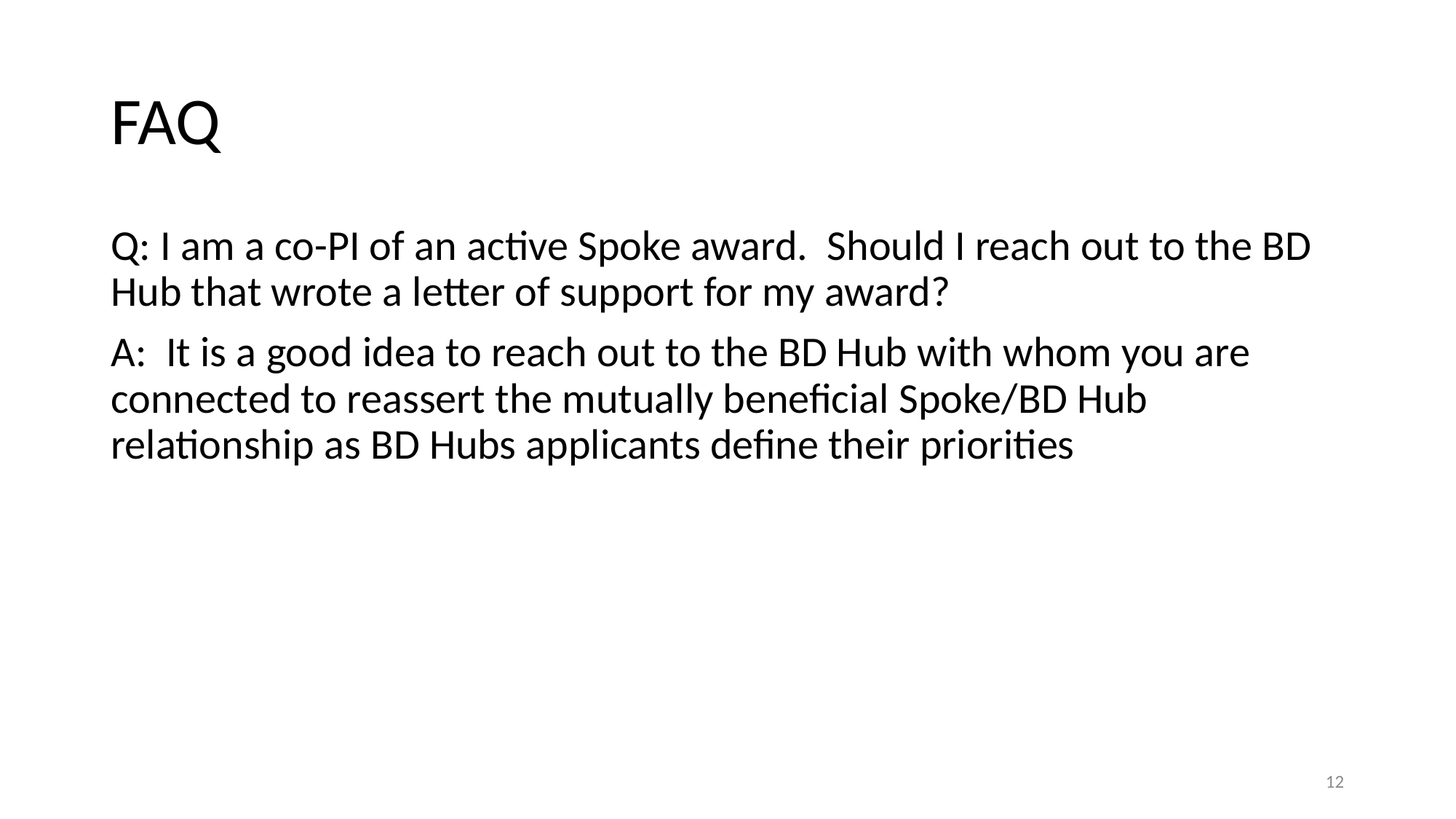

# FAQ
Q: I am a co-PI of an active Spoke award.  Should I reach out to the BD Hub that wrote a letter of support for my award?
A:  It is a good idea to reach out to the BD Hub with whom you are connected to reassert the mutually beneficial Spoke/BD Hub  relationship as BD Hubs applicants define their priorities
12